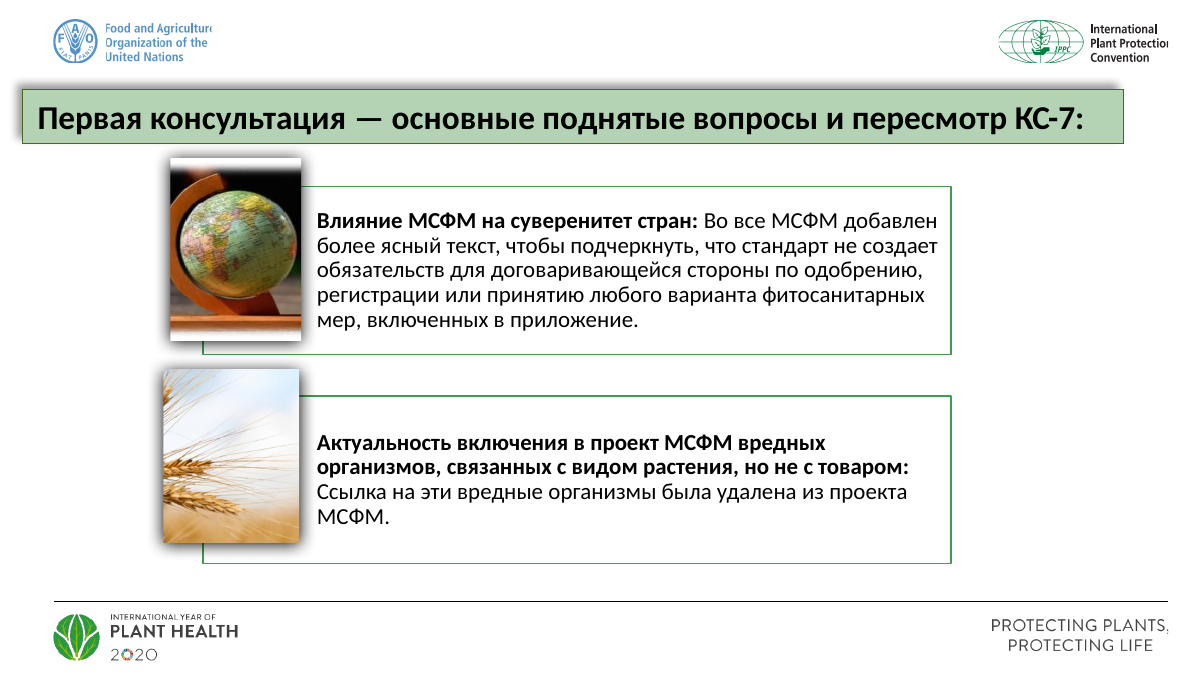

Первая консультация — основные поднятые вопросы и пересмотр КС-7:
Влияние МСФМ на суверенитет стран: Во все МСФМ добавлен более ясный текст, чтобы подчеркнуть, что стандарт не создает обязательств для договаривающейся стороны по одобрению, регистрации или принятию любого варианта фитосанитарных мер, включенных в приложение.
Актуальность включения в проект МСФМ вредных организмов, связанных с видом растения, но не с товаром: Ссылка на эти вредные организмы была удалена из проекта МСФМ.